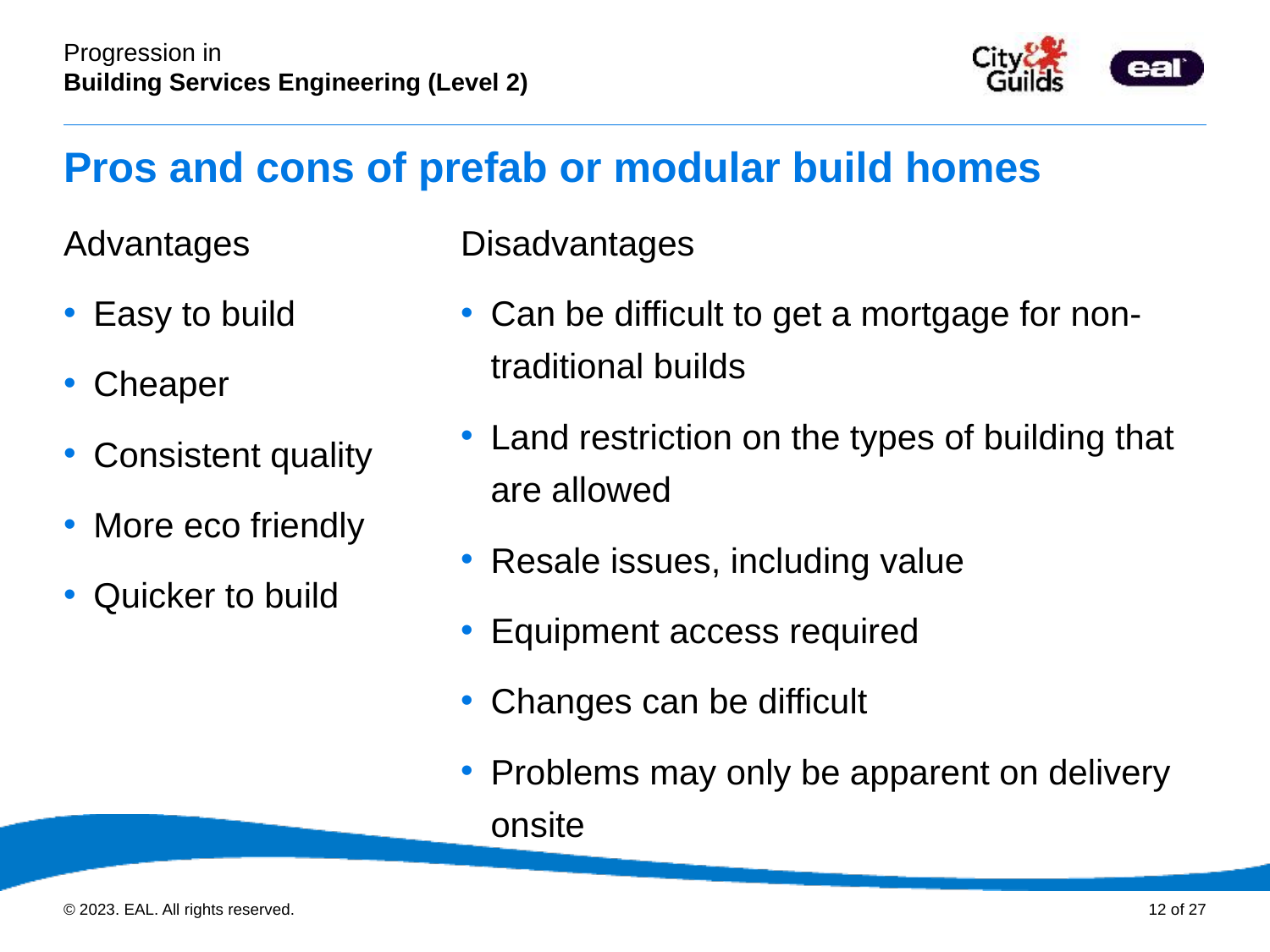

# Pros and cons of prefab or modular build homes
Advantages
Easy to build
Cheaper
Consistent quality
More eco friendly
Quicker to build

Disadvantages
Can be difficult to get a mortgage for non-traditional builds
Land restriction on the types of building that are allowed
Resale issues, including value
Equipment access required
Changes can be difficult
Problems may only be apparent on delivery onsite